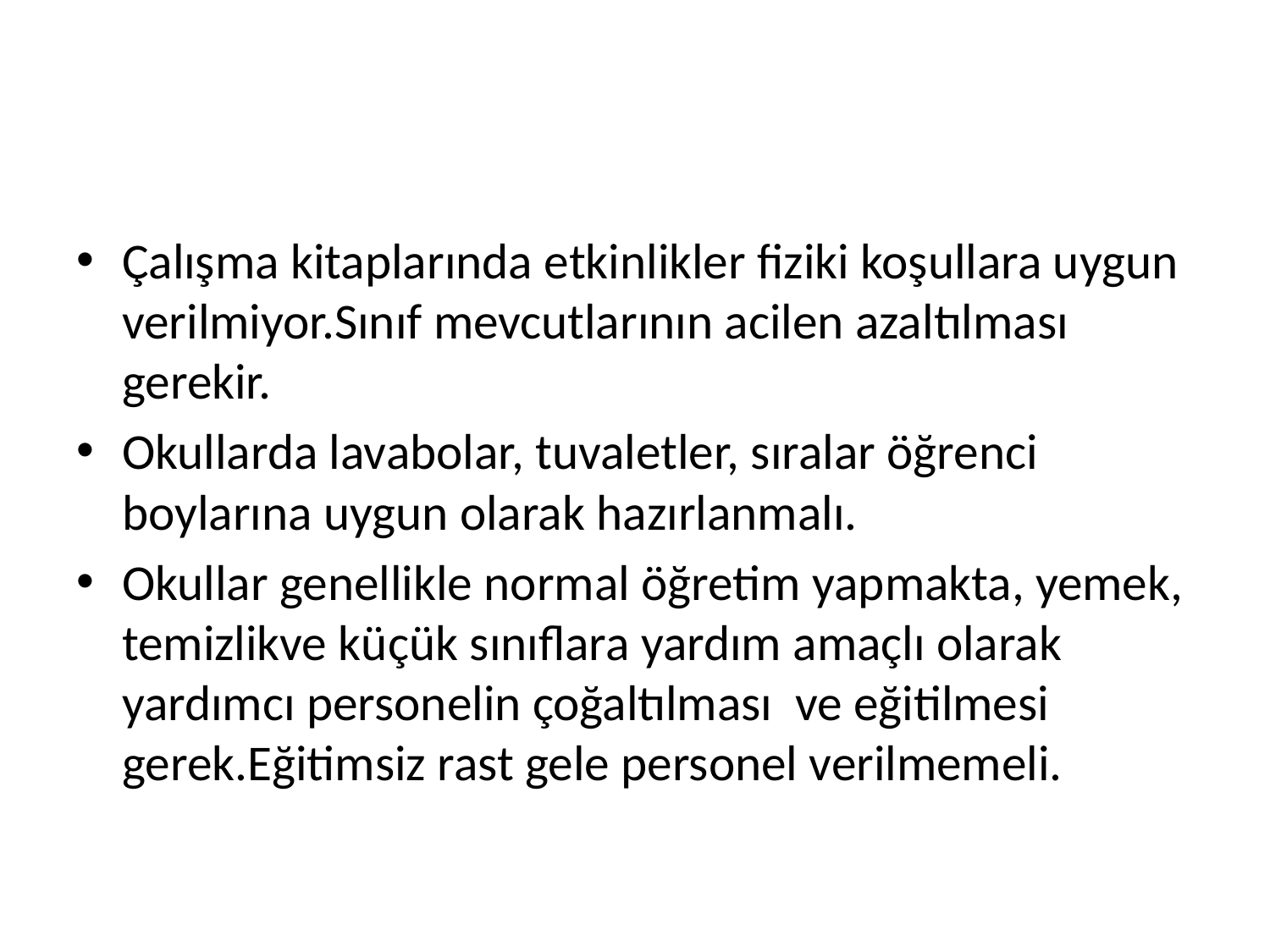

#
Çalışma kitaplarında etkinlikler fiziki koşullara uygun verilmiyor.Sınıf mevcutlarının acilen azaltılması gerekir.
Okullarda lavabolar, tuvaletler, sıralar öğrenci boylarına uygun olarak hazırlanmalı.
Okullar genellikle normal öğretim yapmakta, yemek, temizlikve küçük sınıflara yardım amaçlı olarak yardımcı personelin çoğaltılması  ve eğitilmesi gerek.Eğitimsiz rast gele personel verilmemeli.